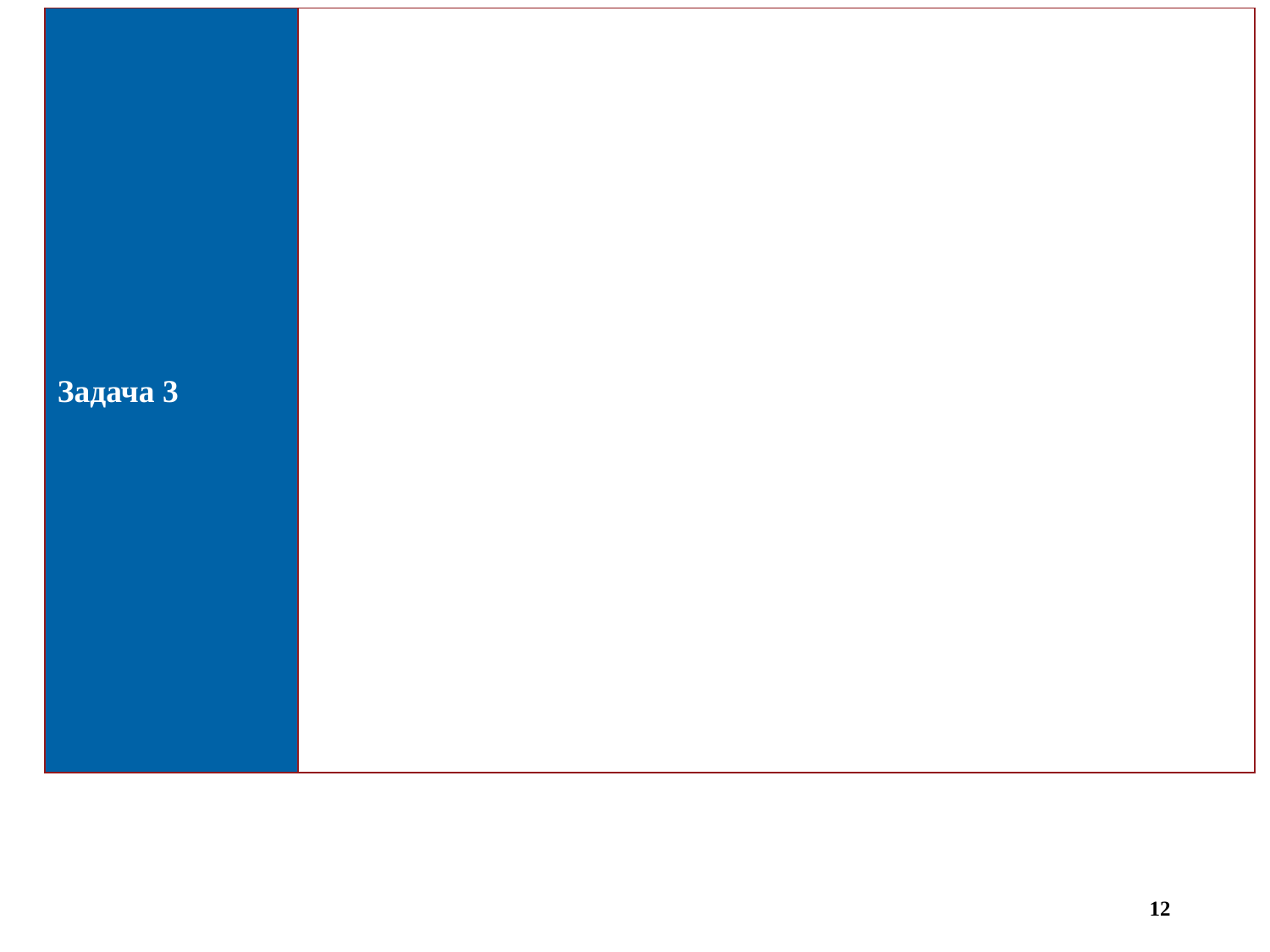

| Задача 3 |  |
| --- | --- |
   Идея проекта

12